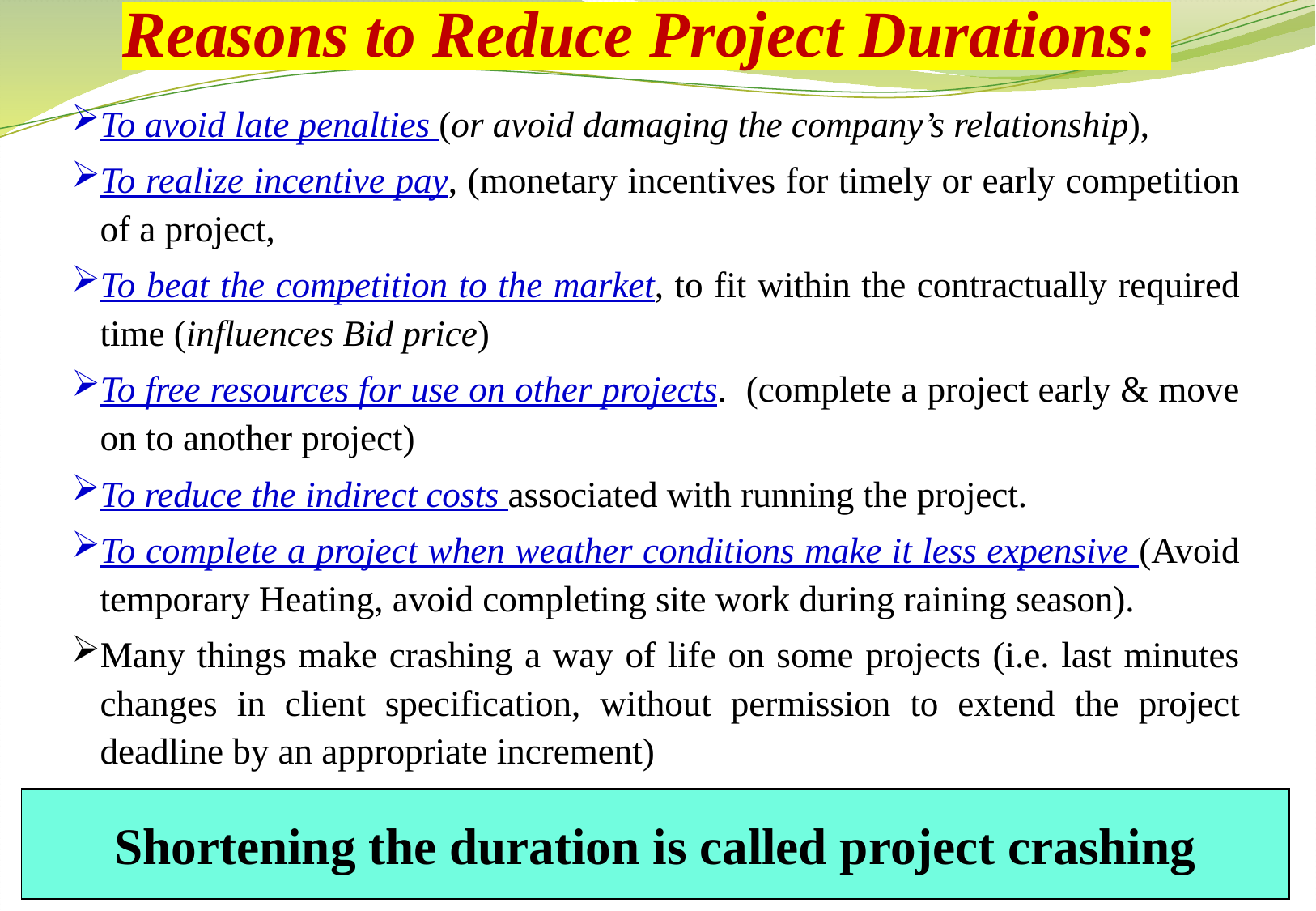

# Reasons to Reduce Project Durations:
To avoid late penalties (or avoid damaging the company’s relationship),
To realize incentive pay, (monetary incentives for timely or early competition of a project,
To beat the competition to the market, to fit within the contractually required time (influences Bid price)
To free resources for use on other projects.  (complete a project early & move on to another project)
To reduce the indirect costs associated with running the project.
To complete a project when weather conditions make it less expensive (Avoid temporary Heating, avoid completing site work during raining season).
Many things make crashing a way of life on some projects (i.e. last minutes changes in client specification, without permission to extend the project deadline by an appropriate increment)
Shortening the duration is called project crashing